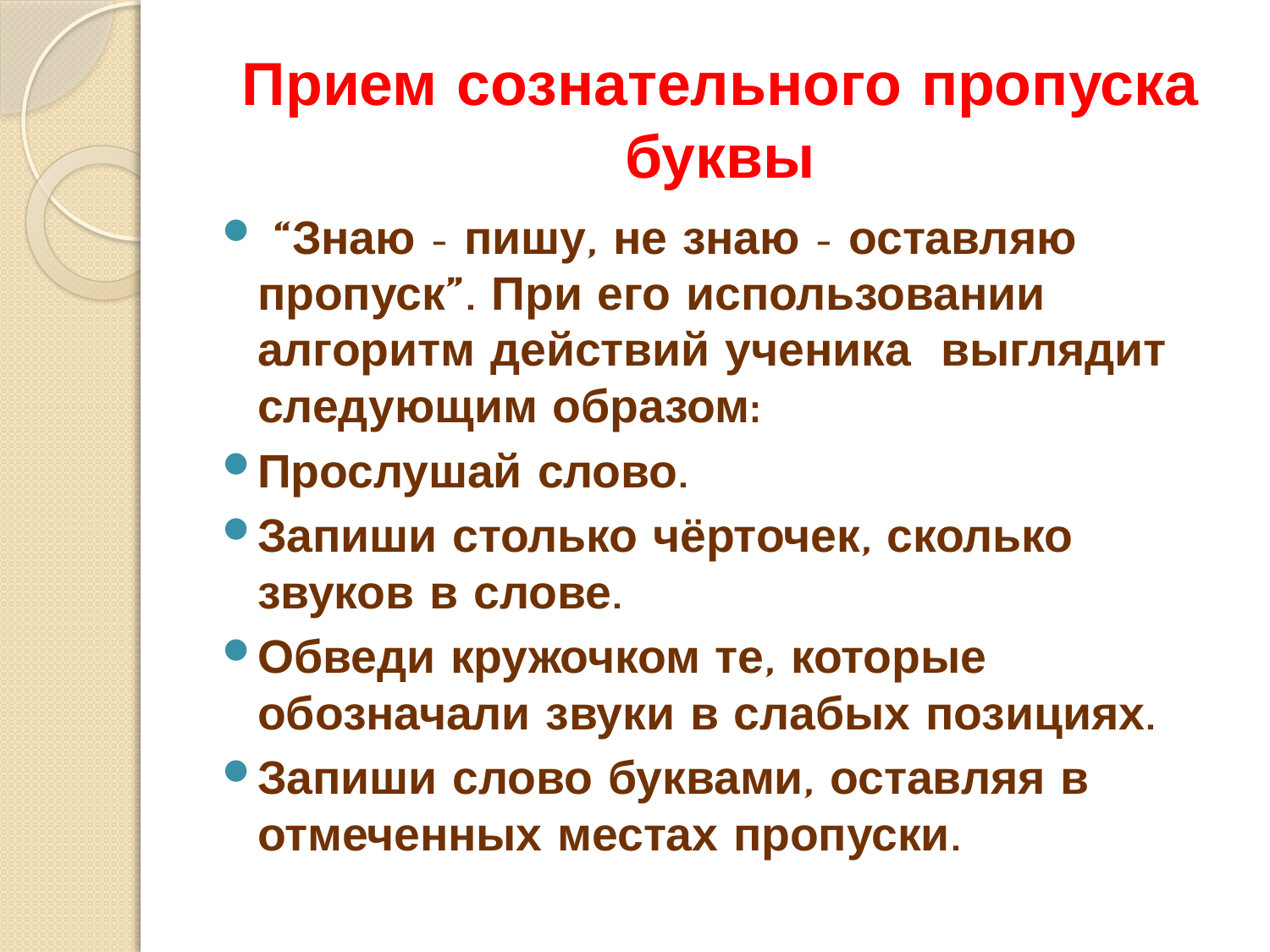

# Прием сознательного пропуска буквы
 “Знаю - пишу, не знаю - оставляю пропуск”. При его использовании алгоритм действий ученика  выглядит следующим образом:
Прослушай слово.
Запиши столько чёрточек, сколько звуков в слове.
Обведи кружочком те, которые обозначали звуки в слабых позициях.
Запиши слово буквами, оставляя в отмеченных местах пропуски.